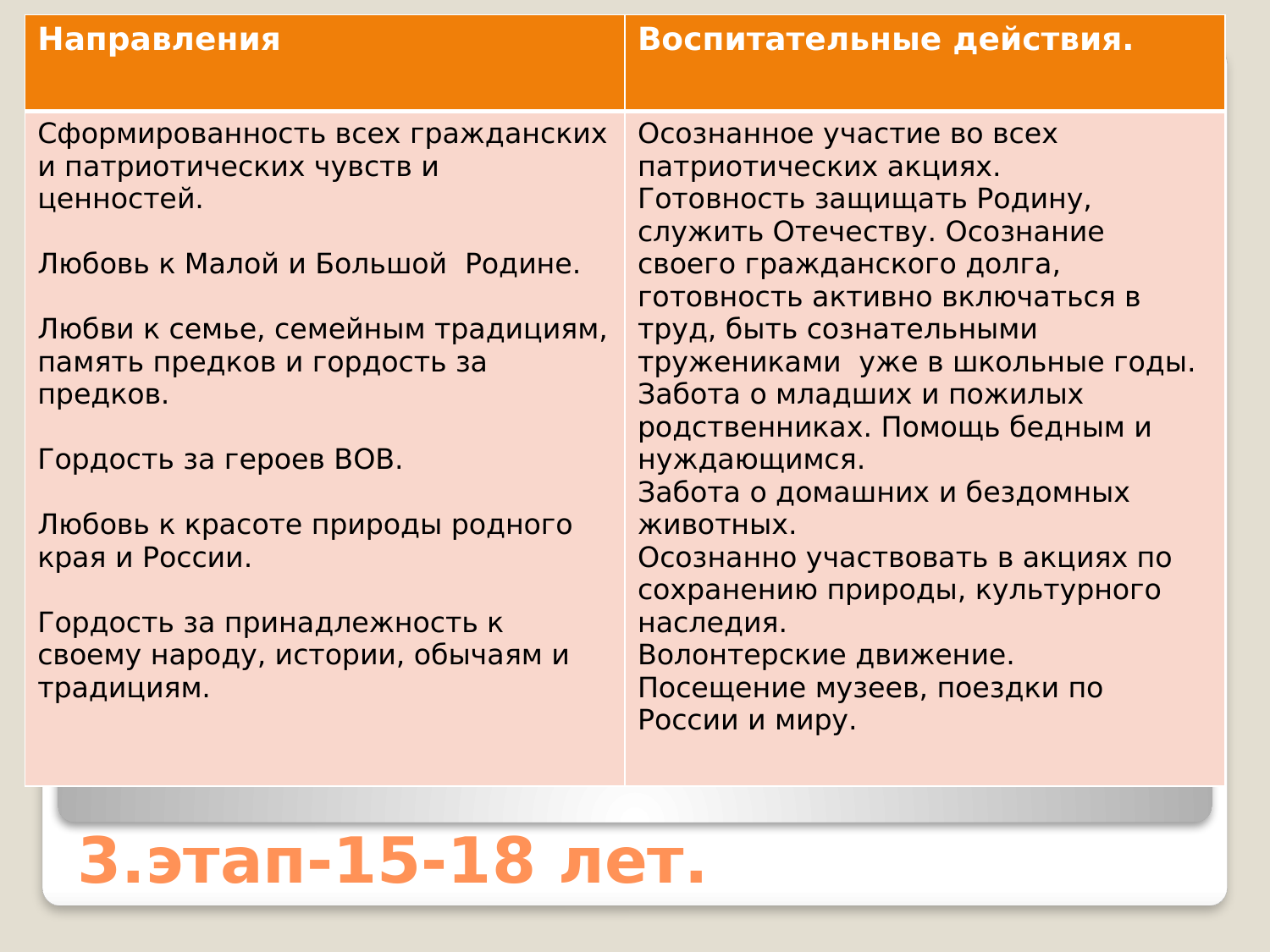

| Направления | Воспитательные действия. |
| --- | --- |
| Сформированность всех гражданских и патриотических чувств и ценностей. Любовь к Малой и Большой Родине. Любви к семье, семейным традициям, память предков и гордость за предков. Гордость за героев ВОВ. Любовь к красоте природы родного края и России. Гордость за принадлежность к своему народу, истории, обычаям и традициям. | Осознанное участие во всех патриотических акциях. Готовность защищать Родину, служить Отечеству. Осознание своего гражданского долга, готовность активно включаться в труд, быть сознательными тружениками уже в школьные годы. Забота о младших и пожилых родственниках. Помощь бедным и нуждающимся. Забота о домашних и бездомных животных. Осознанно участвовать в акциях по сохранению природы, культурного наследия. Волонтерские движение. Посещение музеев, поездки по России и миру. |
# 3.этап-15-18 лет.